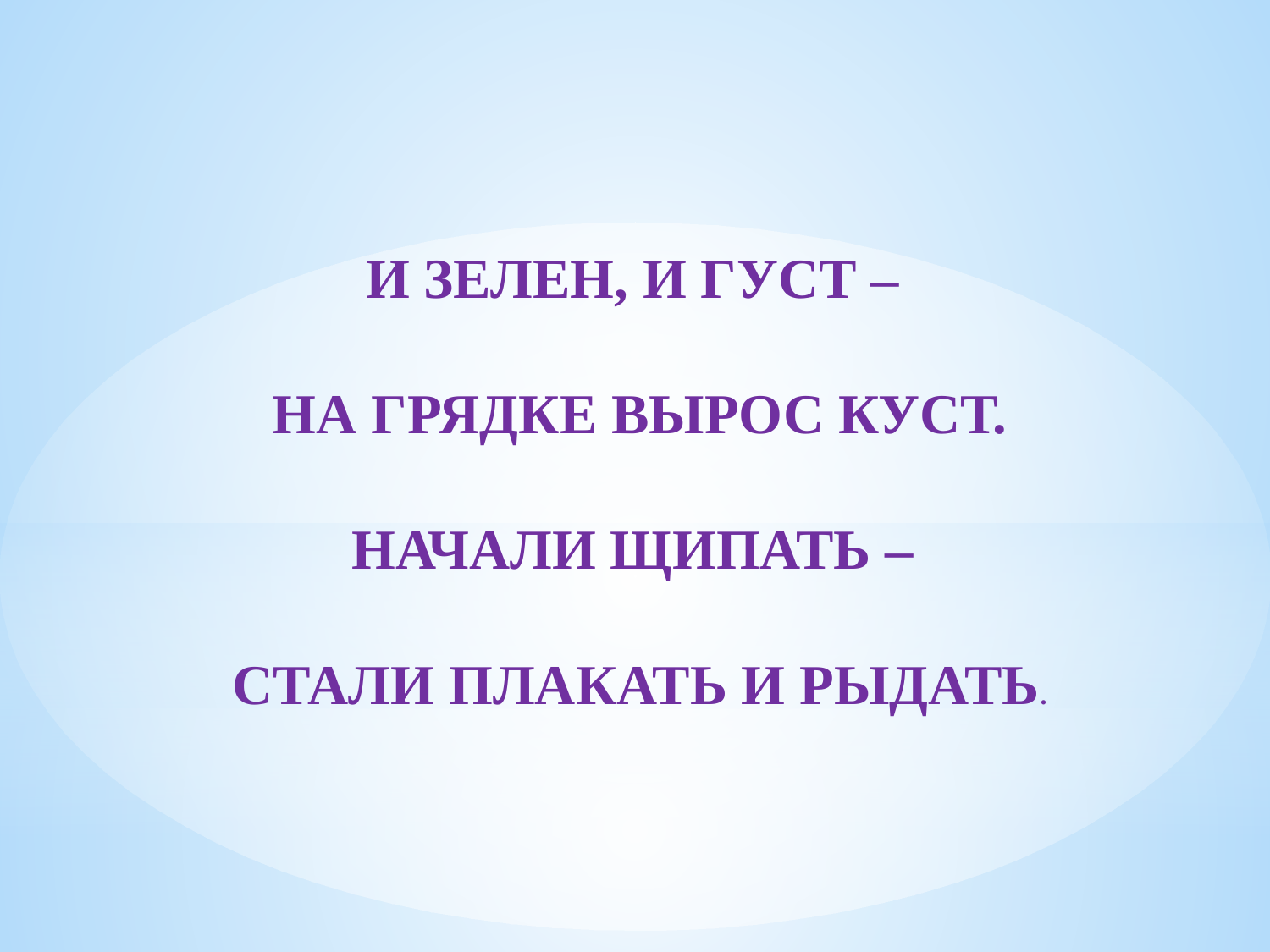

И ЗЕЛЕН, И ГУСТ –

НА ГРЯДКЕ ВЫРОС КУСТ.

НАЧАЛИ ЩИПАТЬ –

СТАЛИ ПЛАКАТЬ И РЫДАТЬ.